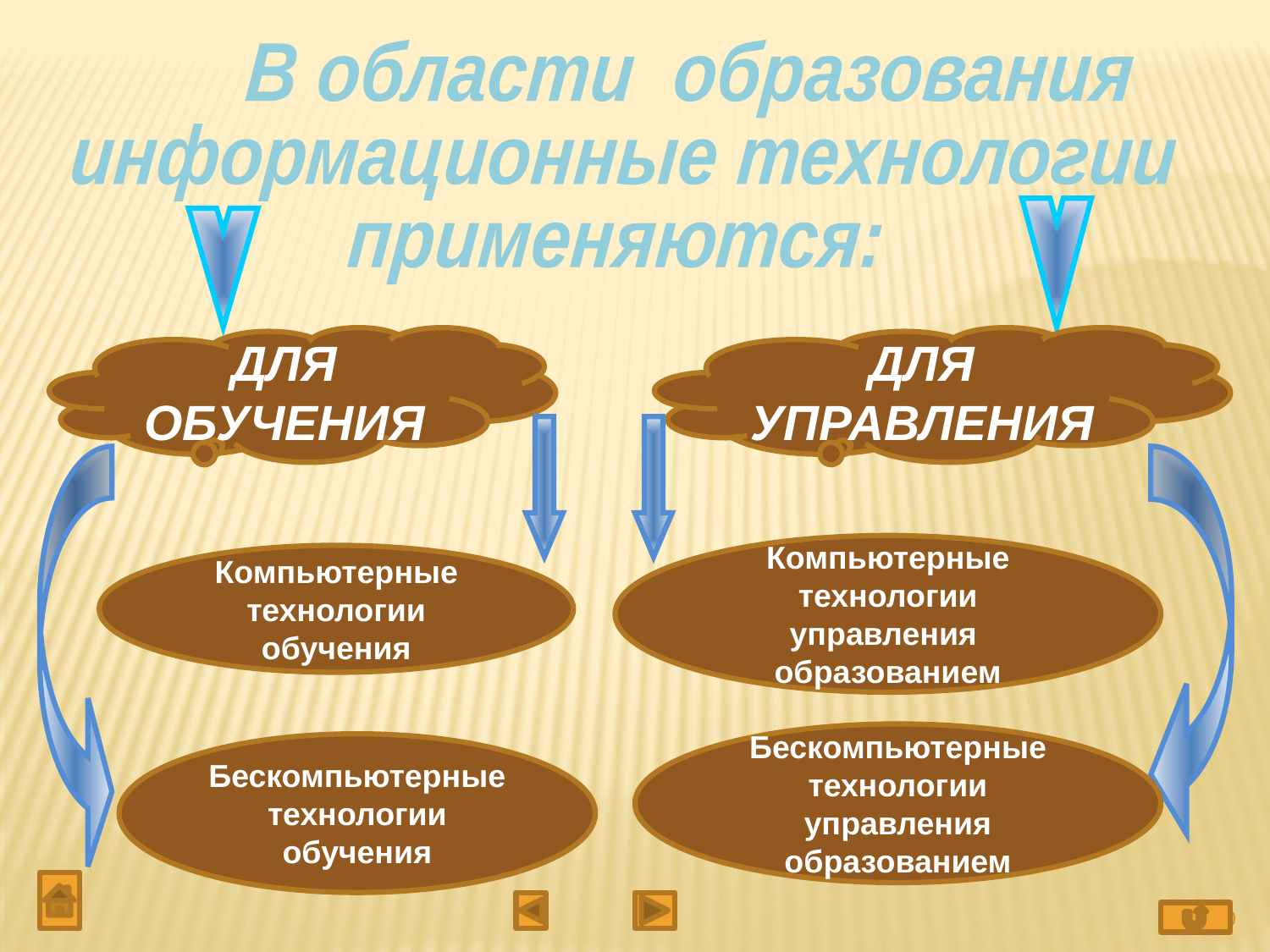

В области  образования
информационные технологии
применяются:

ДЛЯ
ОБУЧЕНИЯ
ДЛЯ
УПРАВЛЕНИЯ

Компьютерные
технологии управления  образованием
Компьютерные
технологии
обучения
Бескомпьютерные технологии управления образованием
Бескомпьютерные
технологии
обучения
10